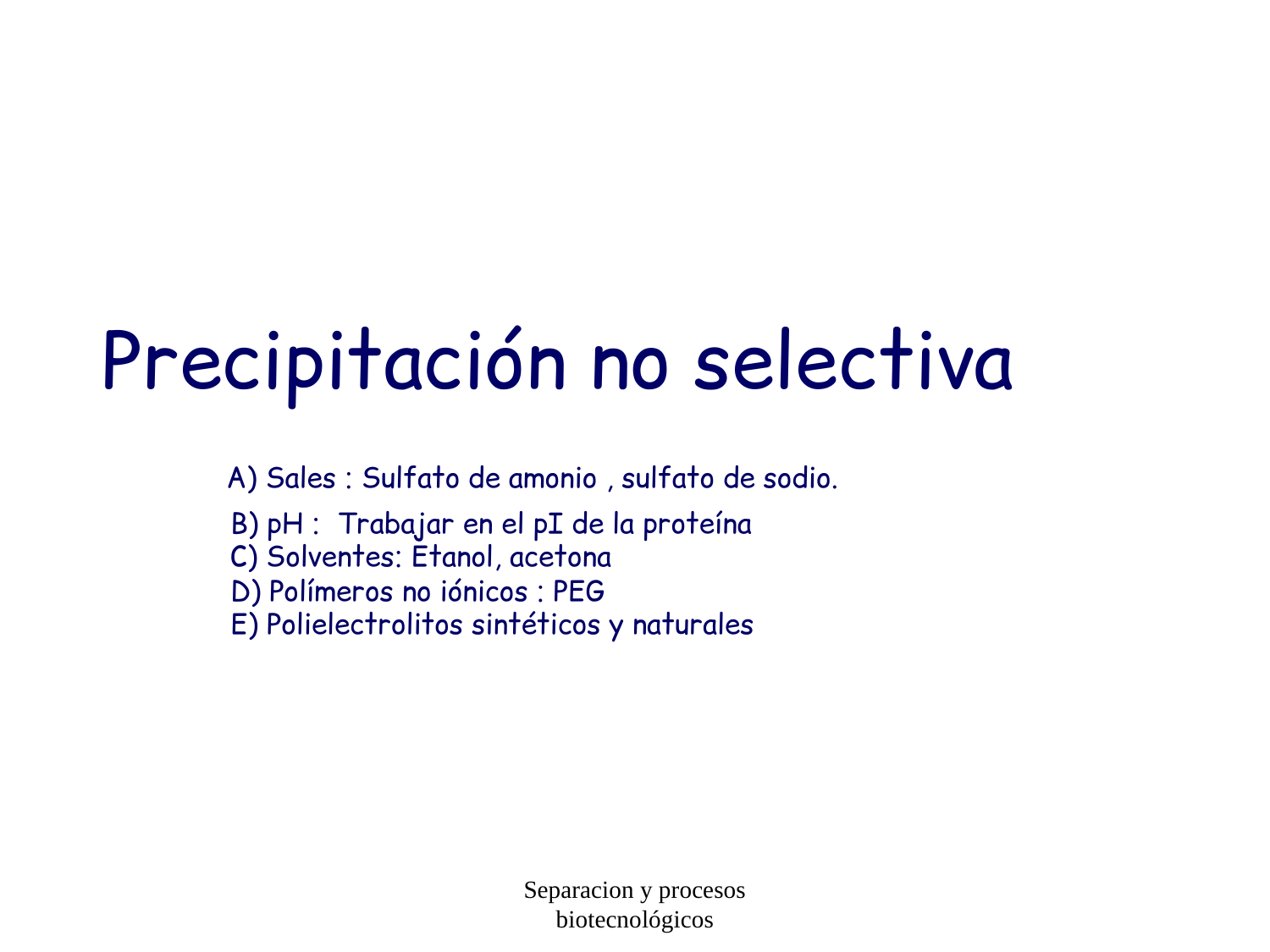

# Precipitación no selectiva A) Sales : Sulfato de amonio , sulfato de sodio. B) pH :  Trabajar en el pI de la proteína C) Solventes: Etanol, acetona D) Polímeros no iónicos : PEG E) Polielectrolitos sintéticos y naturales
Separacion y procesos biotecnológicos